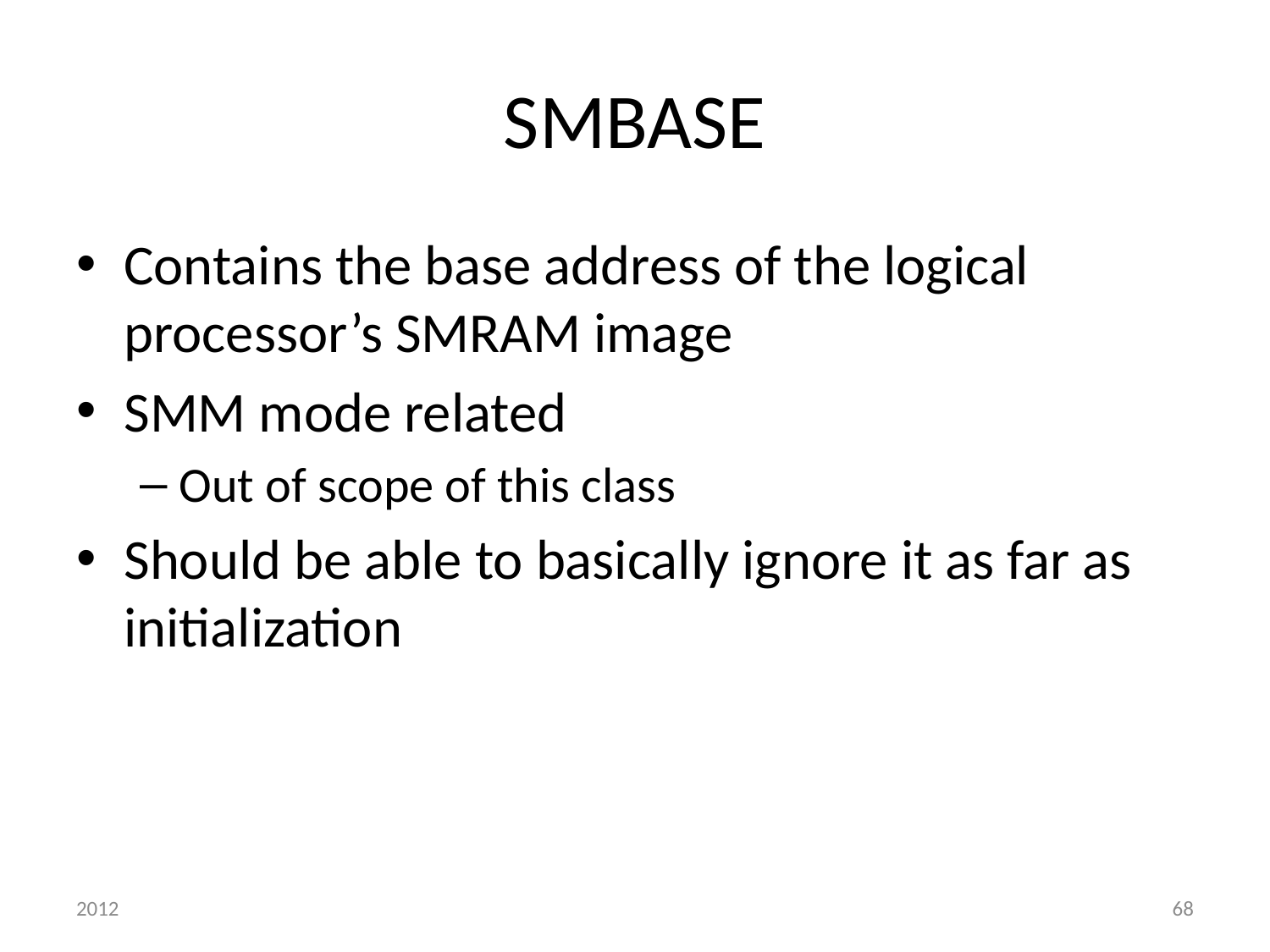

# SMBASE
Contains the base address of the logical processor’s SMRAM image
SMM mode related
Out of scope of this class
Should be able to basically ignore it as far as initialization
2012

68